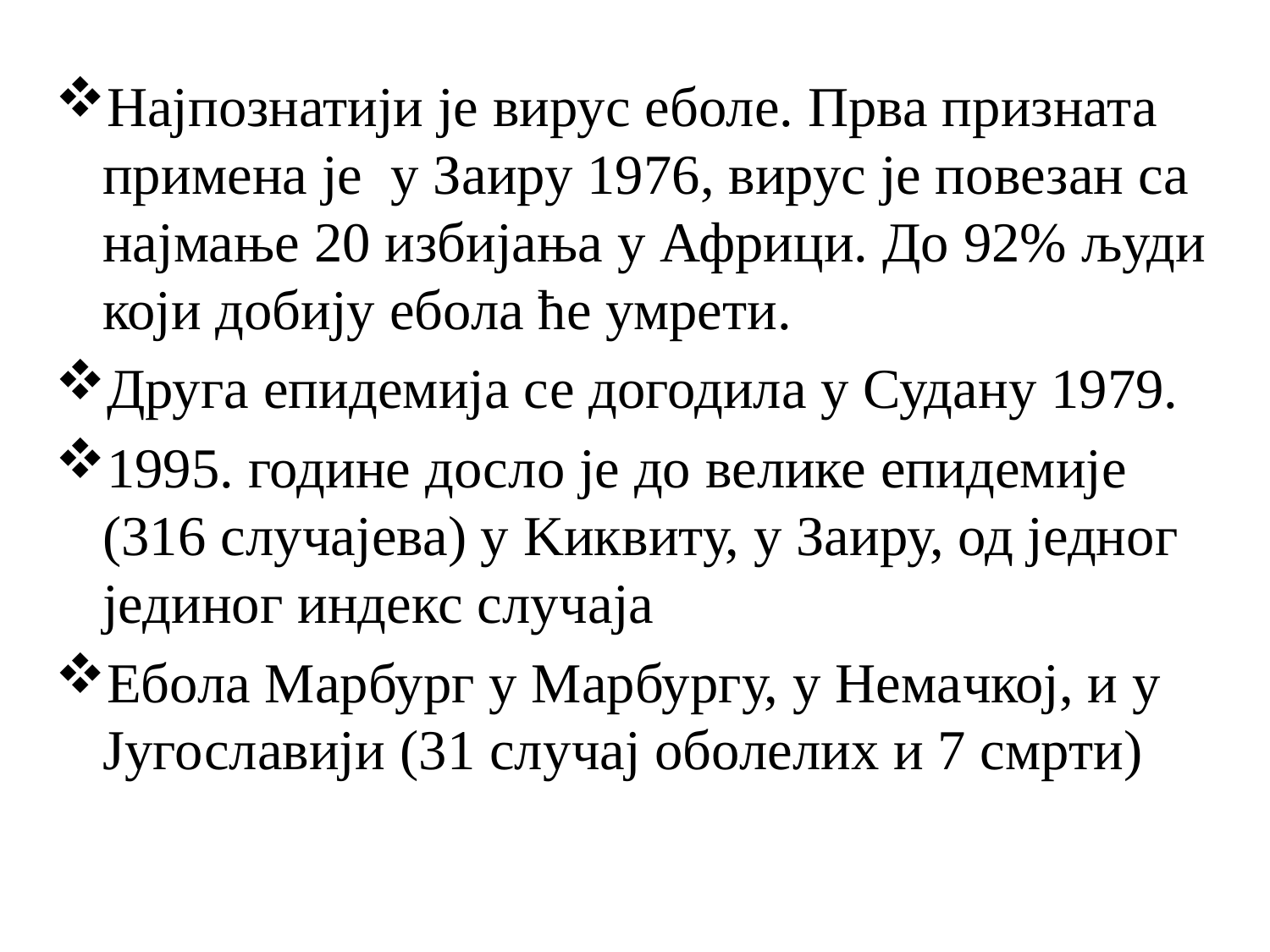

Најпознатији је вирус еболе. Прва призната примена је  у Заиру 1976, вирус је повезан са најмање 20 избијања у Африци. До 92% људи који добију ебола ће умрети.
Друга епидемија се догодила у Судану 1979.
1995. године досло је до велике епидемије (316 случајева) у Kиквиту, у Заиру, од једног јединог индекс случаја
Ебола Марбург у Марбургу, у Немачкој, и у Југославији (31 случај оболелих и 7 смрти)